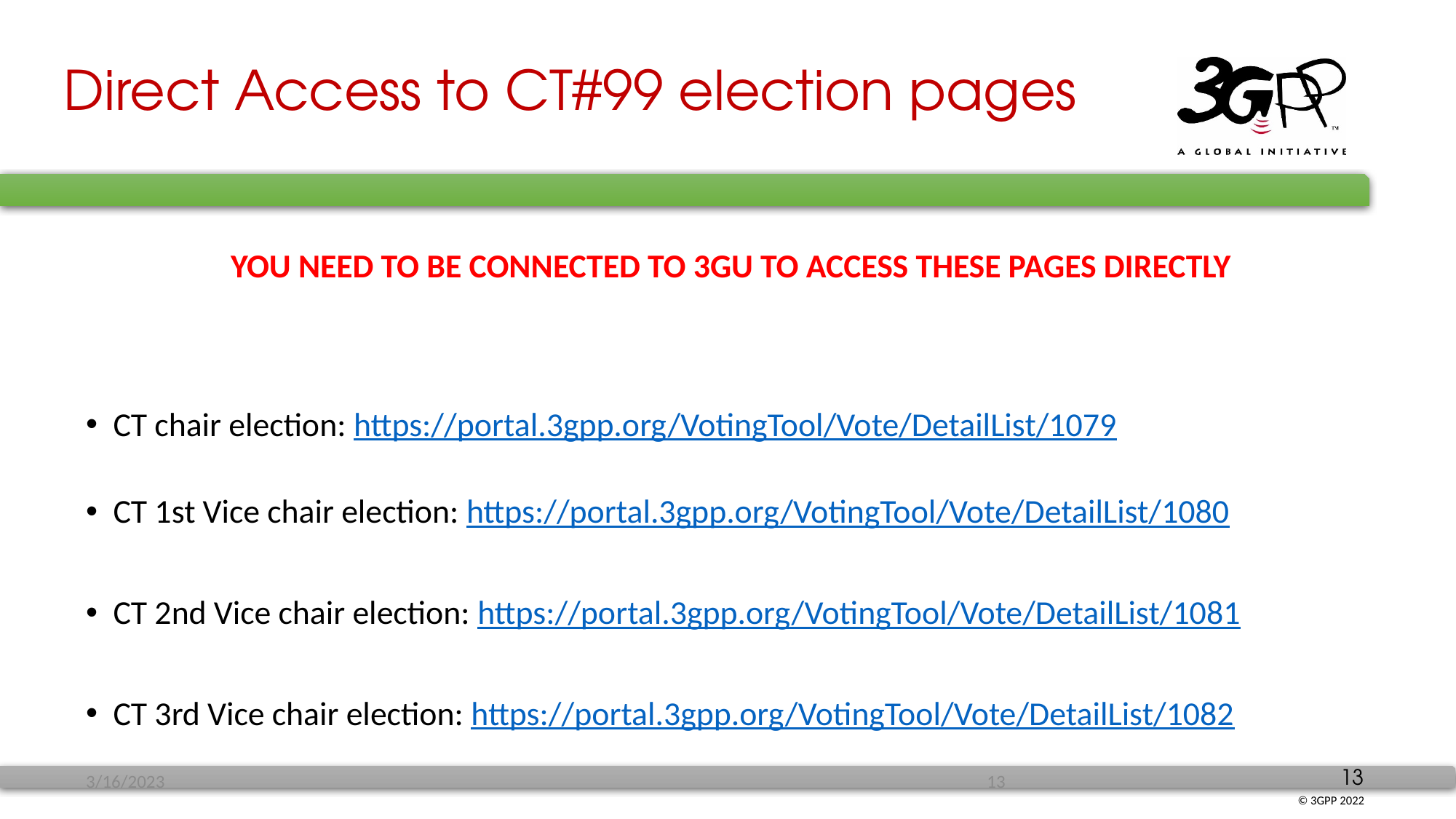

# Direct Access to CT#99 election pages
YOU NEED TO BE CONNECTED TO 3GU TO ACCESS THESE PAGES DIRECTLY

CT chair election: https://portal.3gpp.org/VotingTool/Vote/DetailList/1079

CT 1st Vice chair election: https://portal.3gpp.org/VotingTool/Vote/DetailList/1080

CT 2nd Vice chair election: https://portal.3gpp.org/VotingTool/Vote/DetailList/1081

CT 3rd Vice chair election: https://portal.3gpp.org/VotingTool/Vote/DetailList/1082
3/16/2023
13